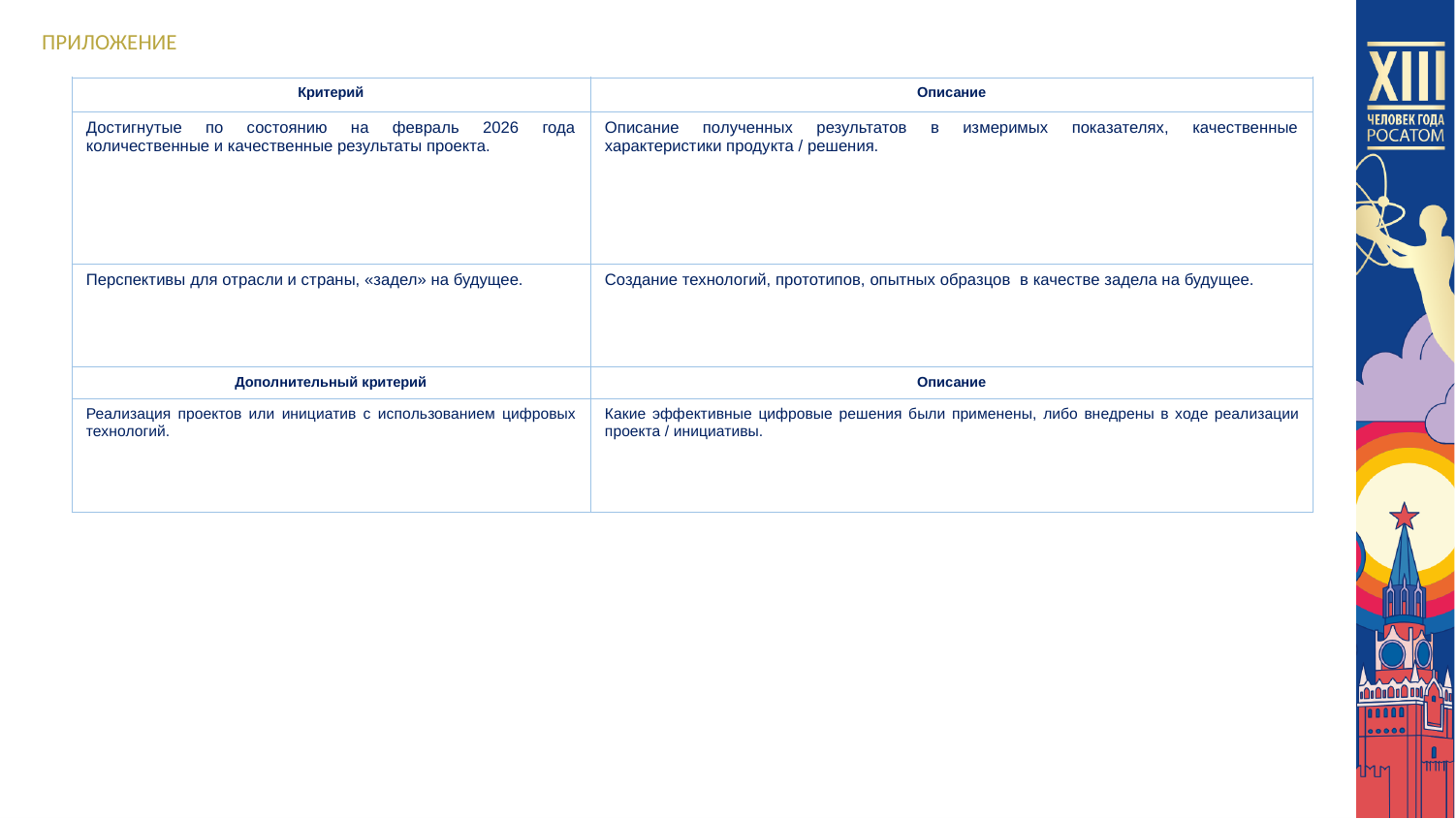

ПРИЛОЖЕНИЕ
| Критерий | Описание |
| --- | --- |
| Достигнутые по состоянию на февраль 2026 года количественные и качественные результаты проекта. | Описание полученных результатов в измеримых показателях, качественные характеристики продукта / решения. |
| Перспективы для отрасли и страны, «задел» на будущее. | Создание технологий, прототипов, опытных образцов в качестве задела на будущее. |
| Дополнительный критерий | Описание |
| Реализация проектов или инициатив с использованием цифровых технологий. | Какие эффективные цифровые решения были применены, либо внедрены в ходе реализации проекта / инициативы. |